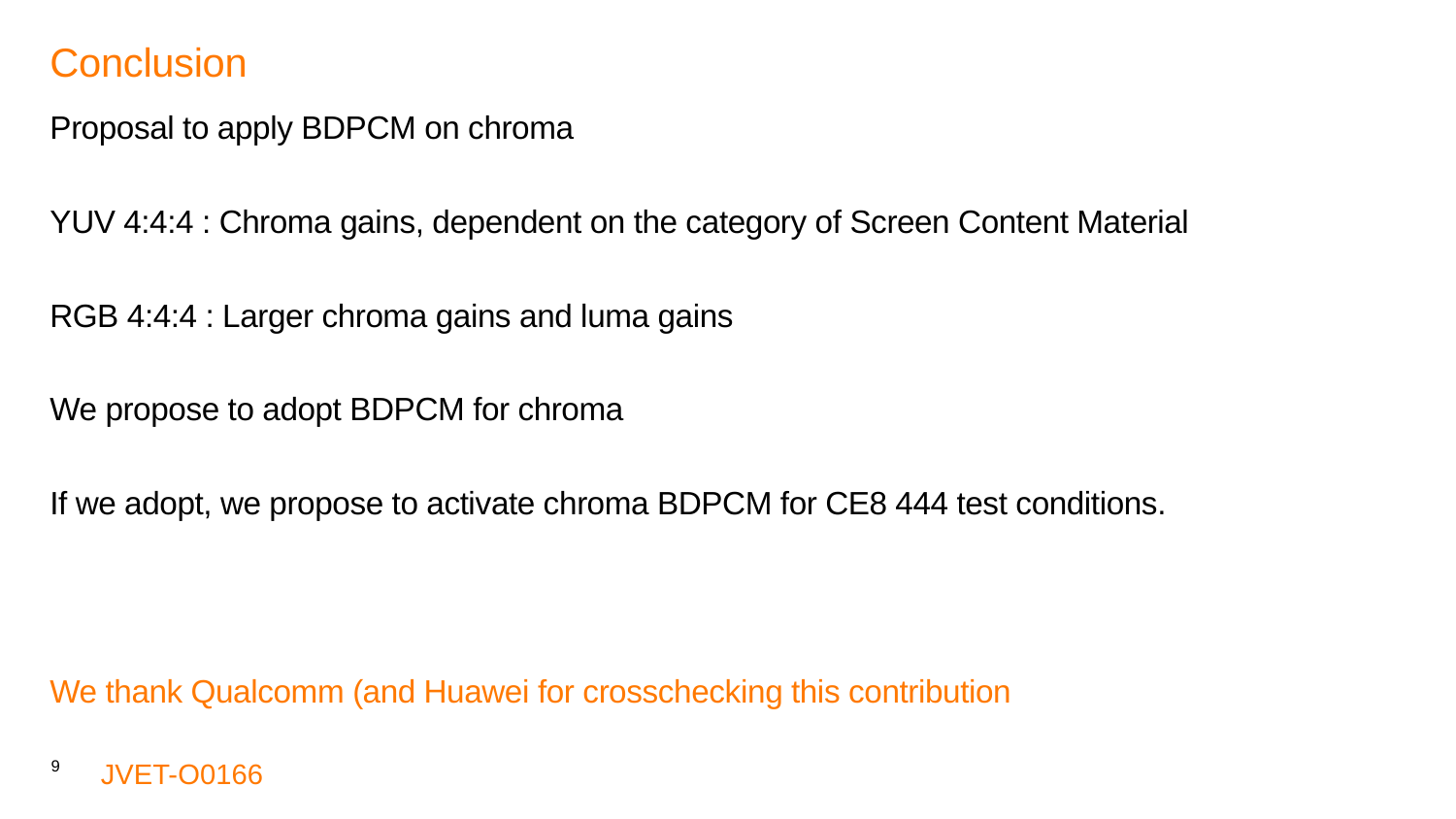

# Conclusion
Proposal to apply BDPCM on chroma

YUV 4:4:4 : Chroma gains, dependent on the category of Screen Content Material

RGB 4:4:4 : Larger chroma gains and luma gains

We propose to adopt BDPCM for chroma

If we adopt, we propose to activate chroma BDPCM for CE8 444 test conditions.

We thank Qualcomm (and Huawei for crosschecking this contribution